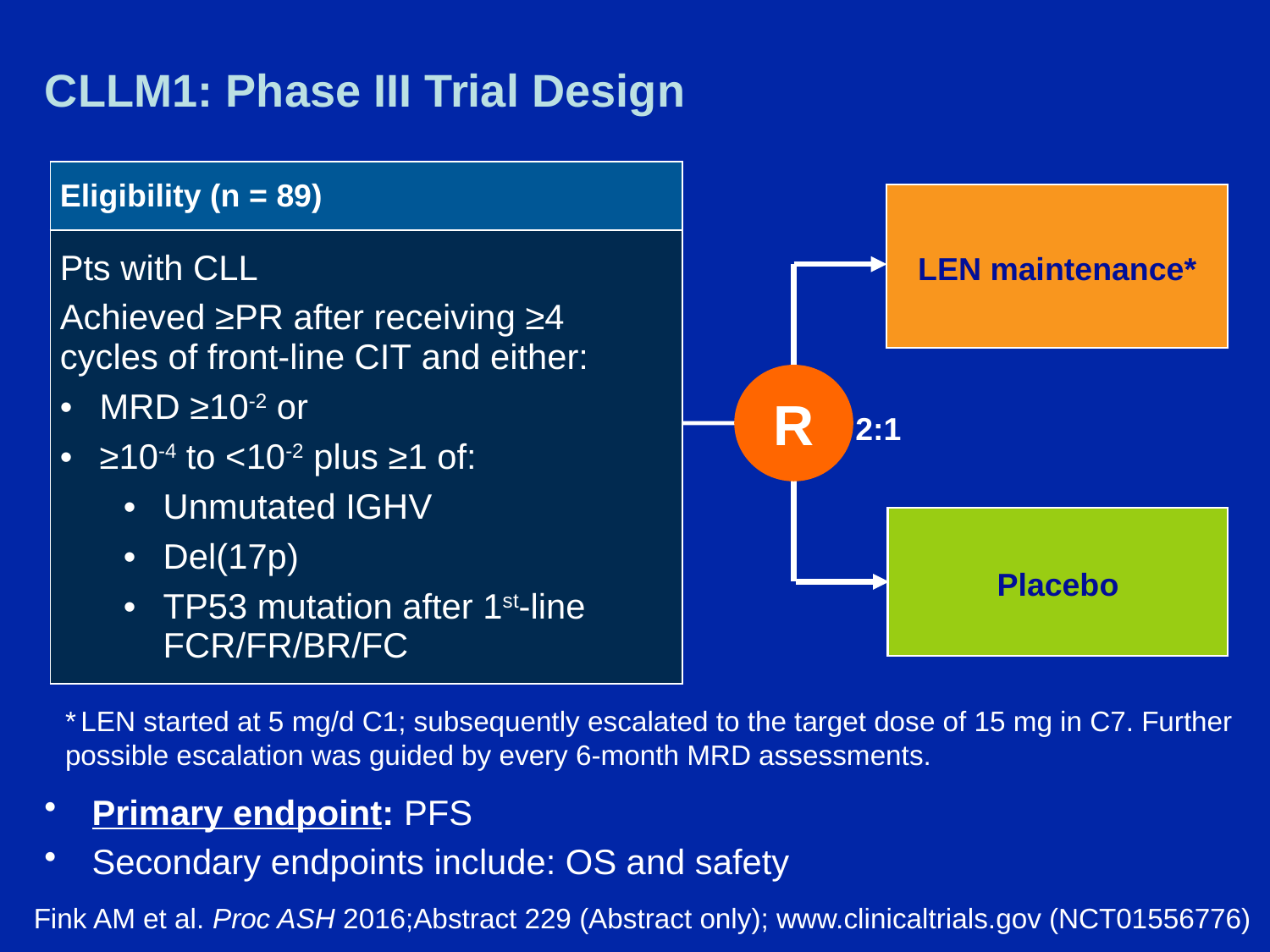

# CLLM1: Phase III Trial Design
| Eligibility (n = 89) |
| --- |
| Pts with CLL Achieved ≥PR after receiving ≥4 cycles of front-line CIT and either: MRD ≥10-2 or ≥10-4 to <10-2 plus ≥1 of: Unmutated IGHV Del(17p) TP53 mutation after 1st-line FCR/FR/BR/FC |
LEN maintenance*

R
2:1

Placebo
* LEN started at 5 mg/d C1; subsequently escalated to the target dose of 15 mg in C7. Further possible escalation was guided by every 6-month MRD assessments.
Primary endpoint: PFS
Secondary endpoints include: OS and safety
Fink AM et al. Proc ASH 2016;Abstract 229 (Abstract only); www.clinicaltrials.gov (NCT01556776)